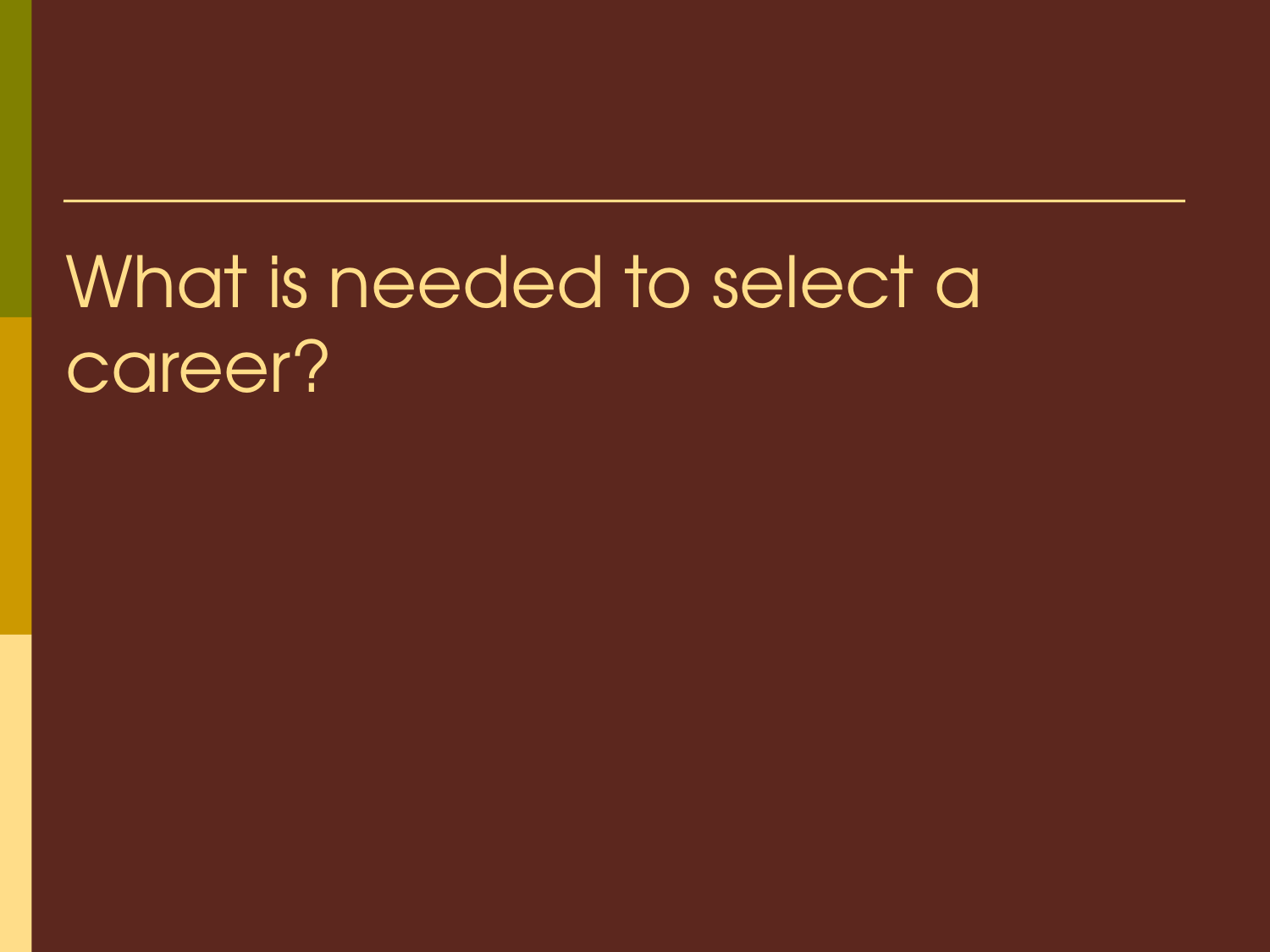

# What is needed to select a career?